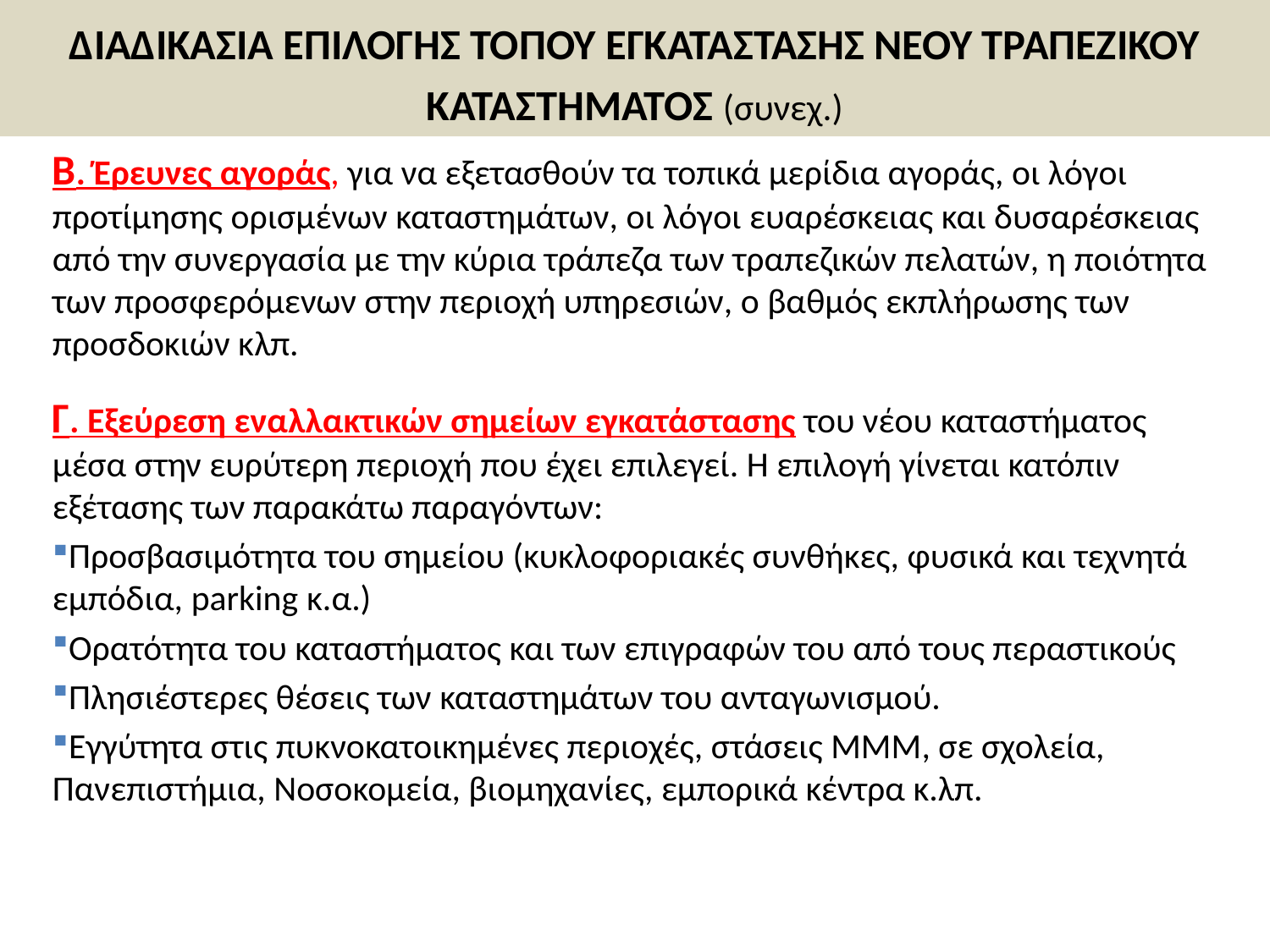

ΔΙΑΔΙΚΑΣΙΑ ΕΠΙΛΟΓΗΣ ΤΟΠΟΥ ΕΓΚΑΤΑΣΤΑΣΗΣ ΝΕΟΥ ΤΡΑΠΕΖΙΚΟΥ ΚΑΤΑΣΤΗΜΑΤΟΣ (συνεχ.)
Β. Έρευνες αγοράς, για να εξετασθούν τα τοπικά μερίδια αγοράς, οι λόγοι προτίμησης ορισμένων καταστημάτων, οι λόγοι ευαρέσκειας και δυσαρέσκειας από την συνεργασία με την κύρια τράπεζα των τραπεζικών πελατών, η ποιότητα των προσφερόμενων στην περιοχή υπηρεσιών, ο βαθμός εκπλήρωσης των προσδοκιών κλπ.

Γ. Εξεύρεση εναλλακτικών σημείων εγκατάστασης του νέου καταστήματος μέσα στην ευρύτερη περιοχή που έχει επιλεγεί. Η επιλογή γίνεται κατόπιν εξέτασης των παρακάτω παραγόντων:
Προσβασιμότητα του σημείου (κυκλοφοριακές συνθήκες, φυσικά και τεχνητά εμπόδια, parking κ.α.)
Ορατότητα του καταστήματος και των επιγραφών του από τους περαστικούς
Πλησιέστερες θέσεις των καταστημάτων του ανταγωνισμού.
Εγγύτητα στις πυκνοκατοικημένες περιοχές, στάσεις ΜΜΜ, σε σχολεία, Πανεπιστήμια, Νοσοκομεία, βιομηχανίες, εμπορικά κέντρα κ.λπ.